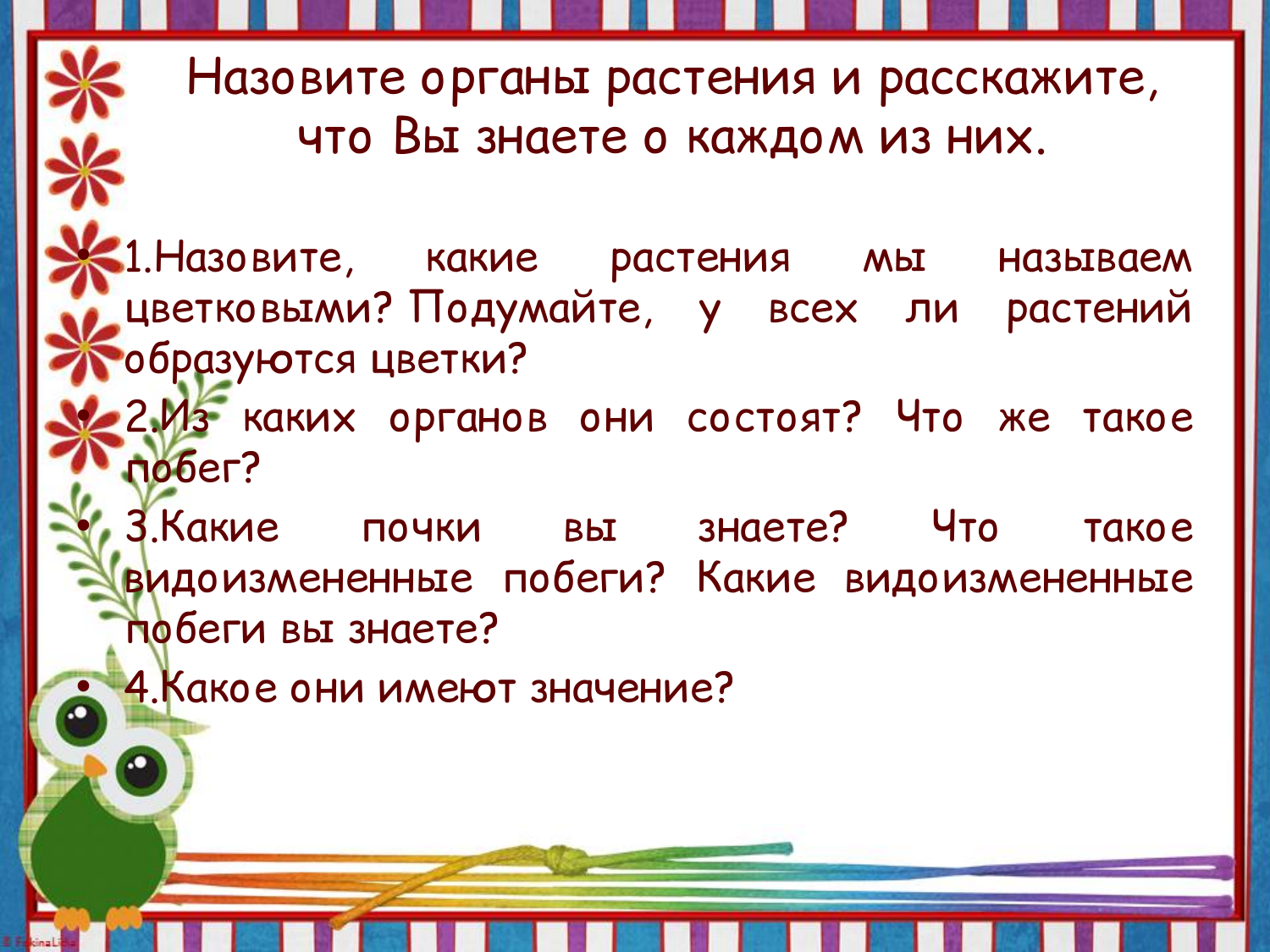

# Назовите органы растения и расскажите, что Вы знаете о каждом из них.
1.Назовите, какие растения мы называем цветковыми? Подумайте, у всех ли растений образуются цветки?
2.Из каких органов они состоят? Что же такое побег?
3.Какие почки вы знаете? Что такое видоизмененные побеги? Какие видоизмененные побеги вы знаете?
4.Какое они имеют значение?